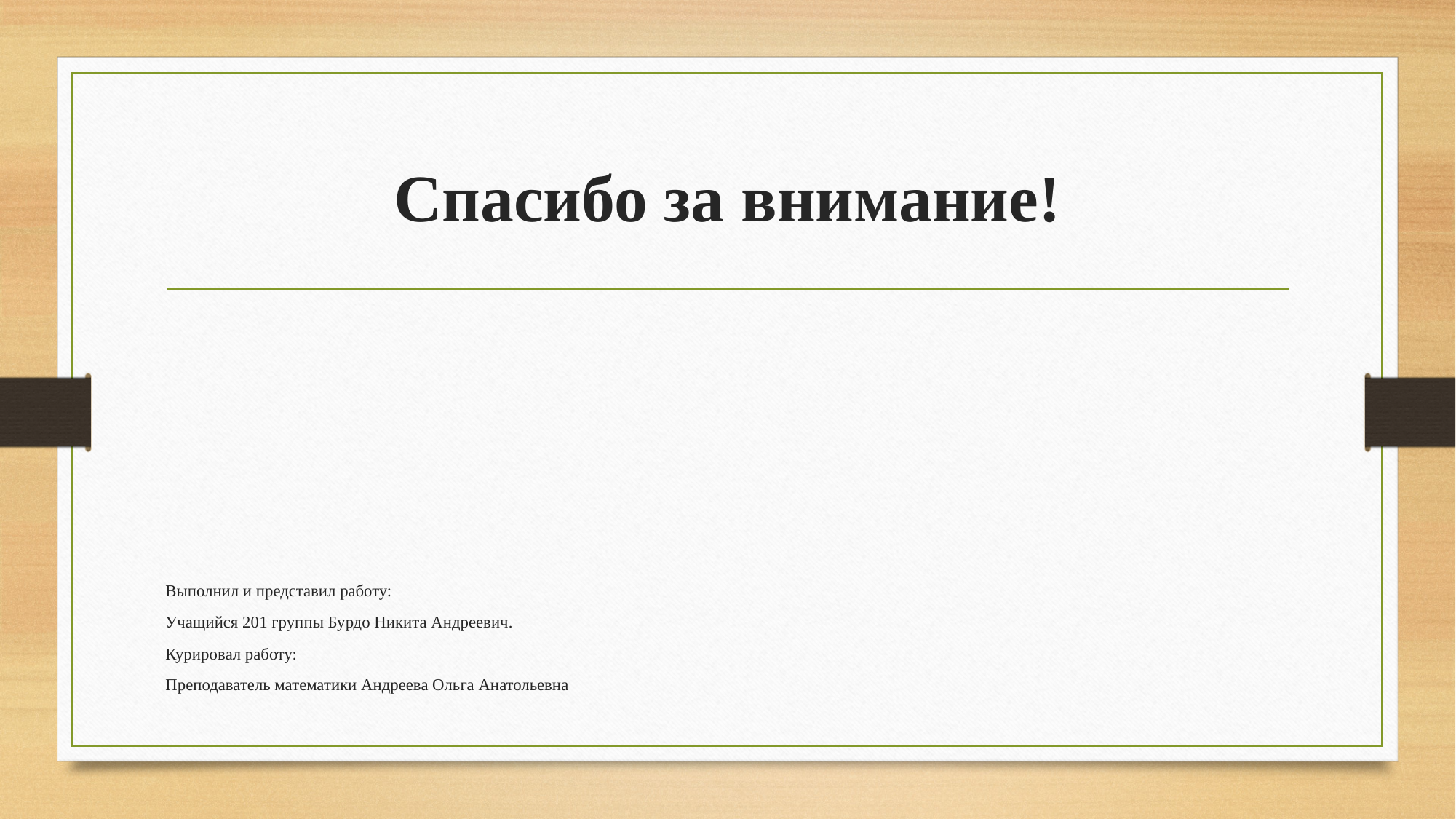

# Спасибо за внимание!

Выполнил и представил работу:
Учащийся 201 группы Бурдо Никита Андреевич.
Курировал работу:
Преподаватель математики Андреева Ольга Анатольевна